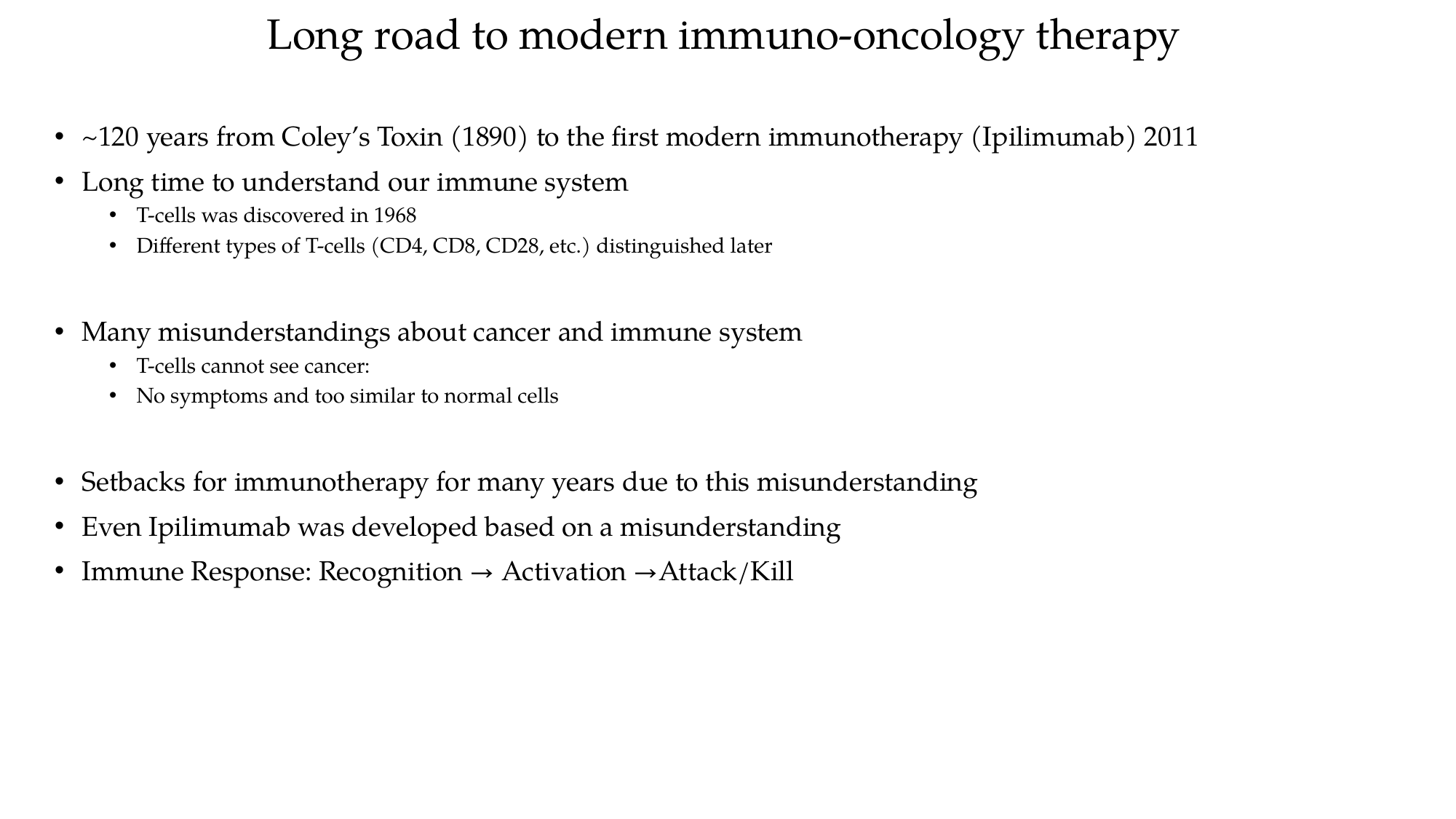

# Long road to modern immuno-oncology therapy
~120 years from Coley’s Toxin (1890) to the first modern immunotherapy (Ipilimumab) 2011
Long time to understand our immune system
T-cells was discovered in 1968
Different types of T-cells (CD4, CD8, CD28, etc.) distinguished later

Many misunderstandings about cancer and immune system
T-cells cannot see cancer:
No symptoms and too similar to normal cells

Setbacks for immunotherapy for many years due to this misunderstanding
Even Ipilimumab was developed based on a misunderstanding
Immune Response: Recognition → Activation →Attack/Kill